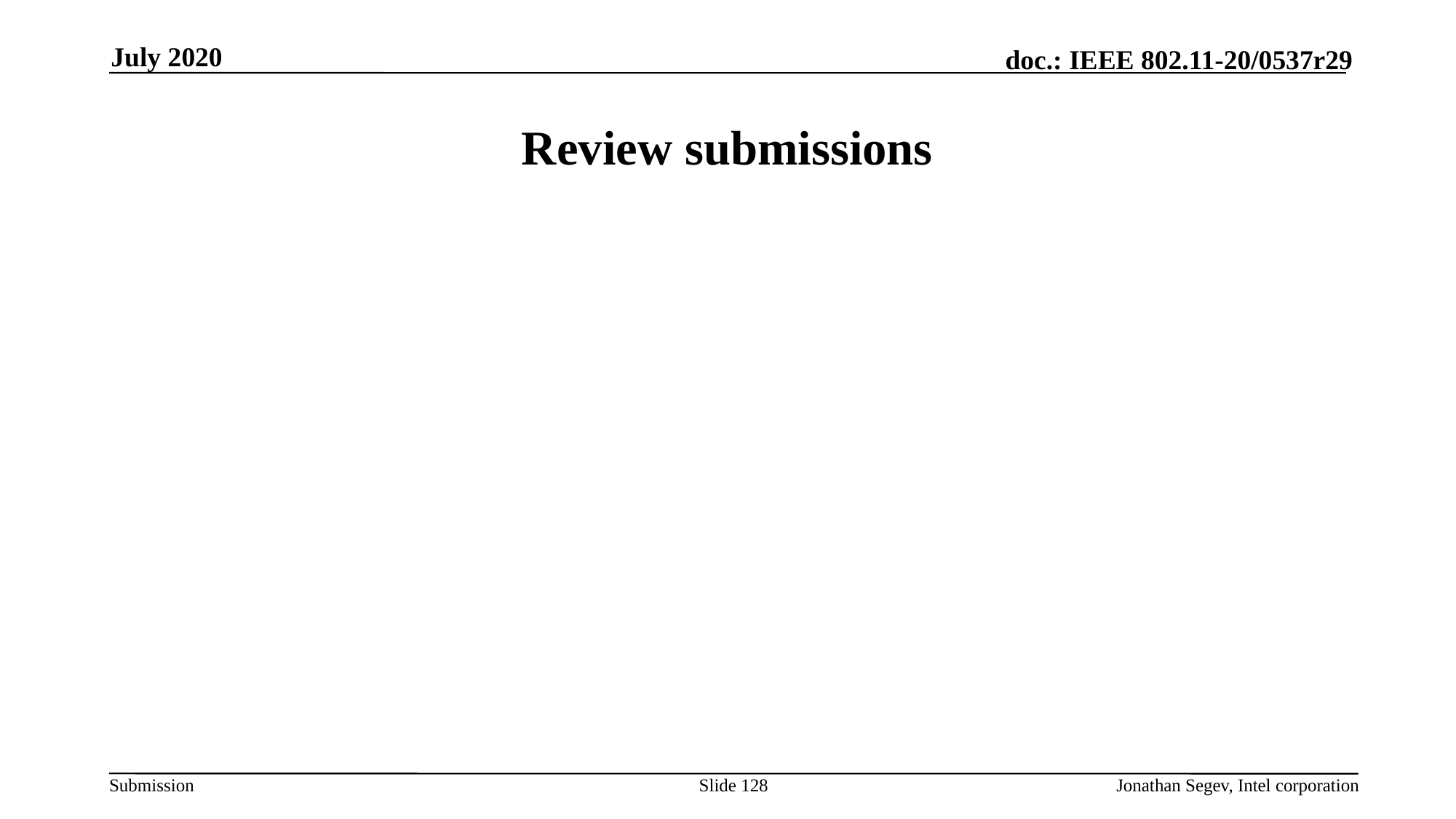

July 2020
# Review submissions

Slide 128
Jonathan Segev, Intel corporation